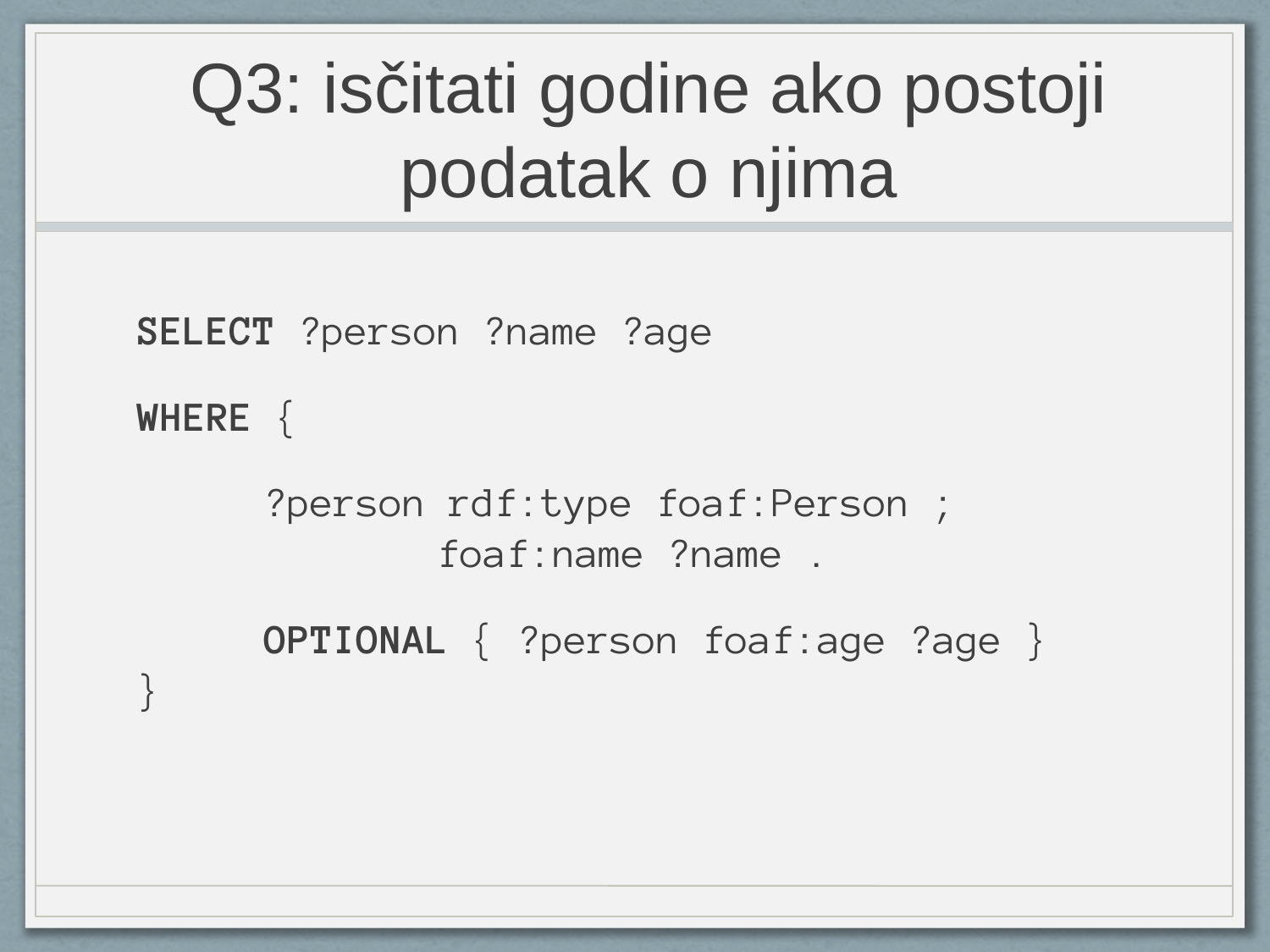

# Q3: isčitati godine ako postoji podatak o njima
SELECT ?person ?name ?age
WHERE {
	?person rdf:type foaf:Person ;
		  foaf:name ?name .
	OPTIONAL { ?person foaf:age ?age }
}